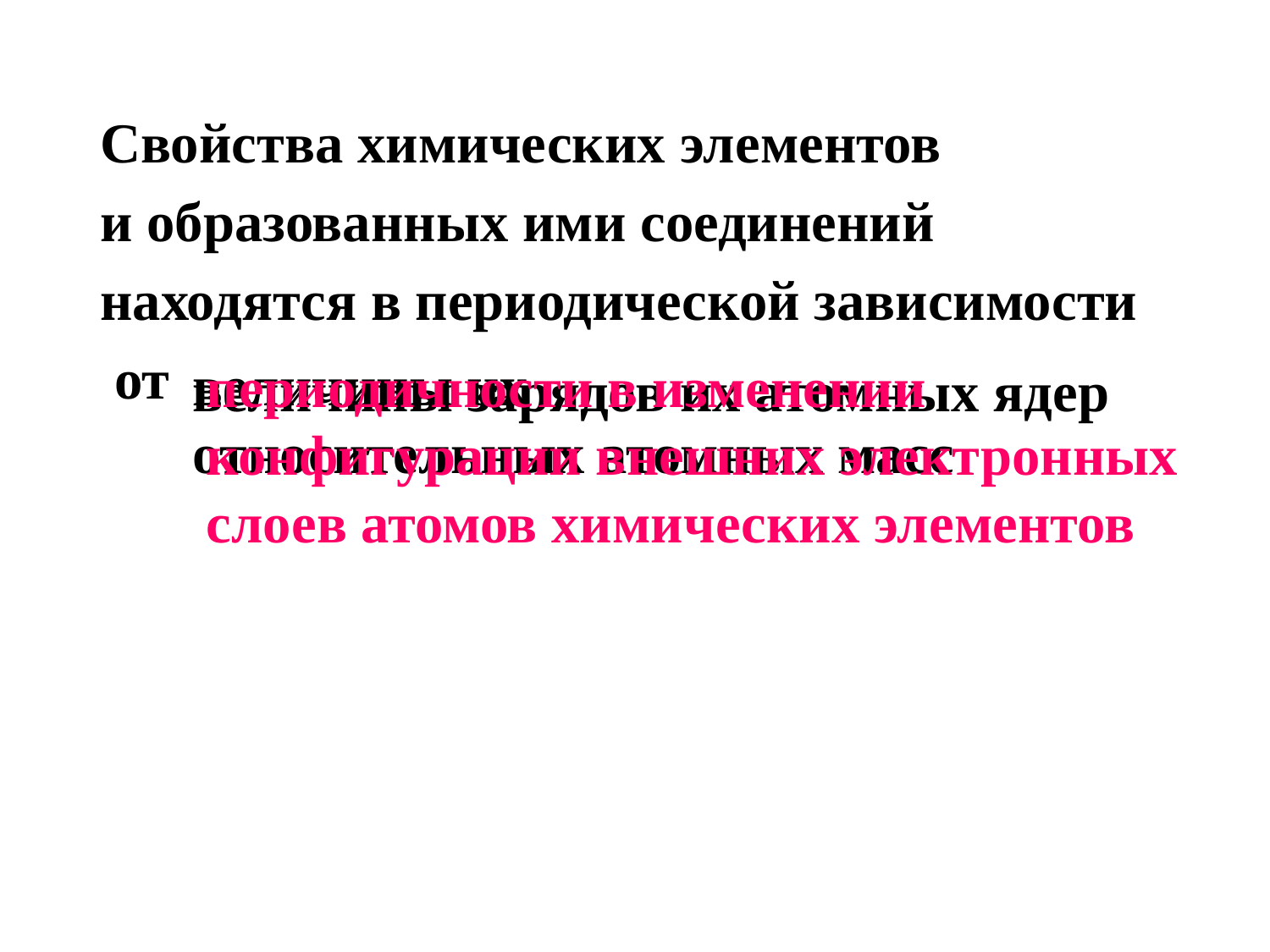

Свойства химических элементов
и образованных ими соединений
находятся в периодической зависимости
 от

величины их
относительных атомных масс

 периодичности в изменении
 конфигурации внешних электронных
 слоев атомов химических элементов
величины зарядов их атомных ядер